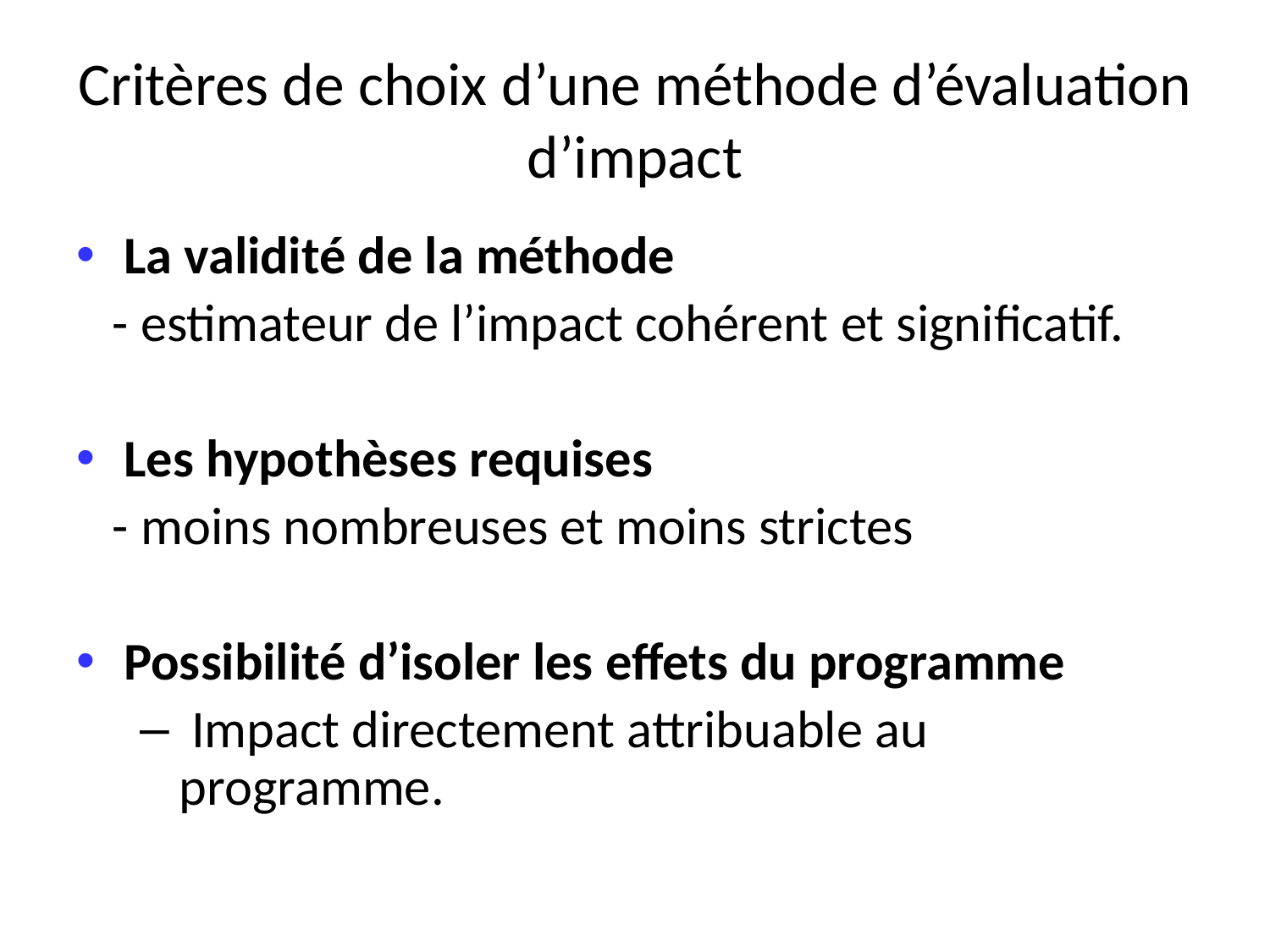

# Critères de choix d’une méthode d’évaluation d’impact
La validité de la méthode
   - estimateur de l’impact cohérent et significatif.

Les hypothèses requises
   - moins nombreuses et moins strictes

Possibilité d’isoler les effets du programme
 Impact directement attribuable au programme.